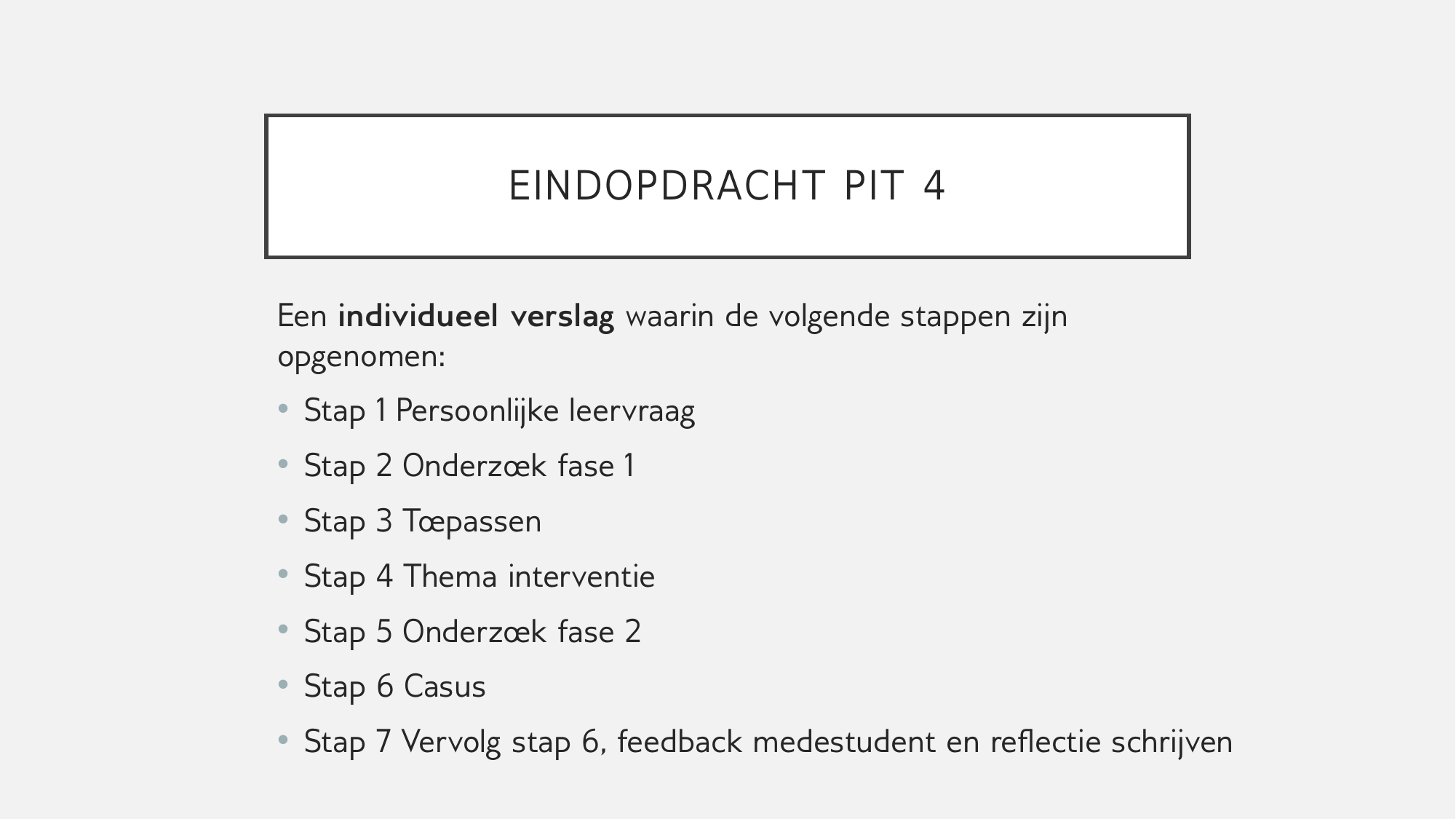

# Eindopdracht pit 4
Een individueel verslag waarin de volgende stappen zijn opgenomen:
Stap 1 Persoonlijke leervraag
Stap 2 Onderzoek fase 1
Stap 3 Toepassen
Stap 4 Thema interventie
Stap 5 Onderzoek fase 2
Stap 6 Casus
Stap 7 Vervolg stap 6, feedback medestudent en reflectie schrijven